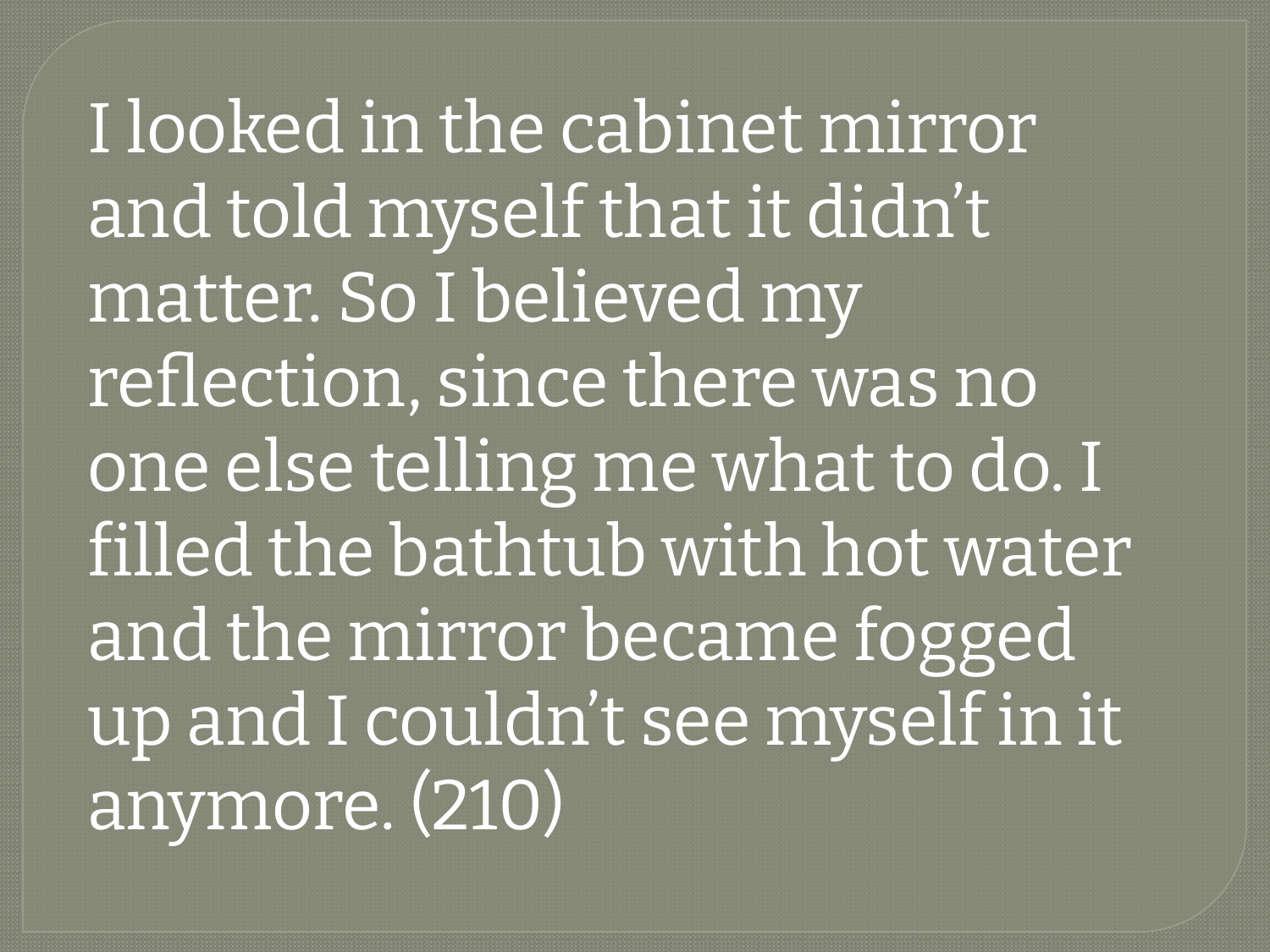

I looked in the cabinet mirror and told myself that it didn’t matter. So I believed my reflection, since there was no one else telling me what to do. I filled the bathtub with hot water and the mirror became fogged up and I couldn’t see myself in it anymore. (210)